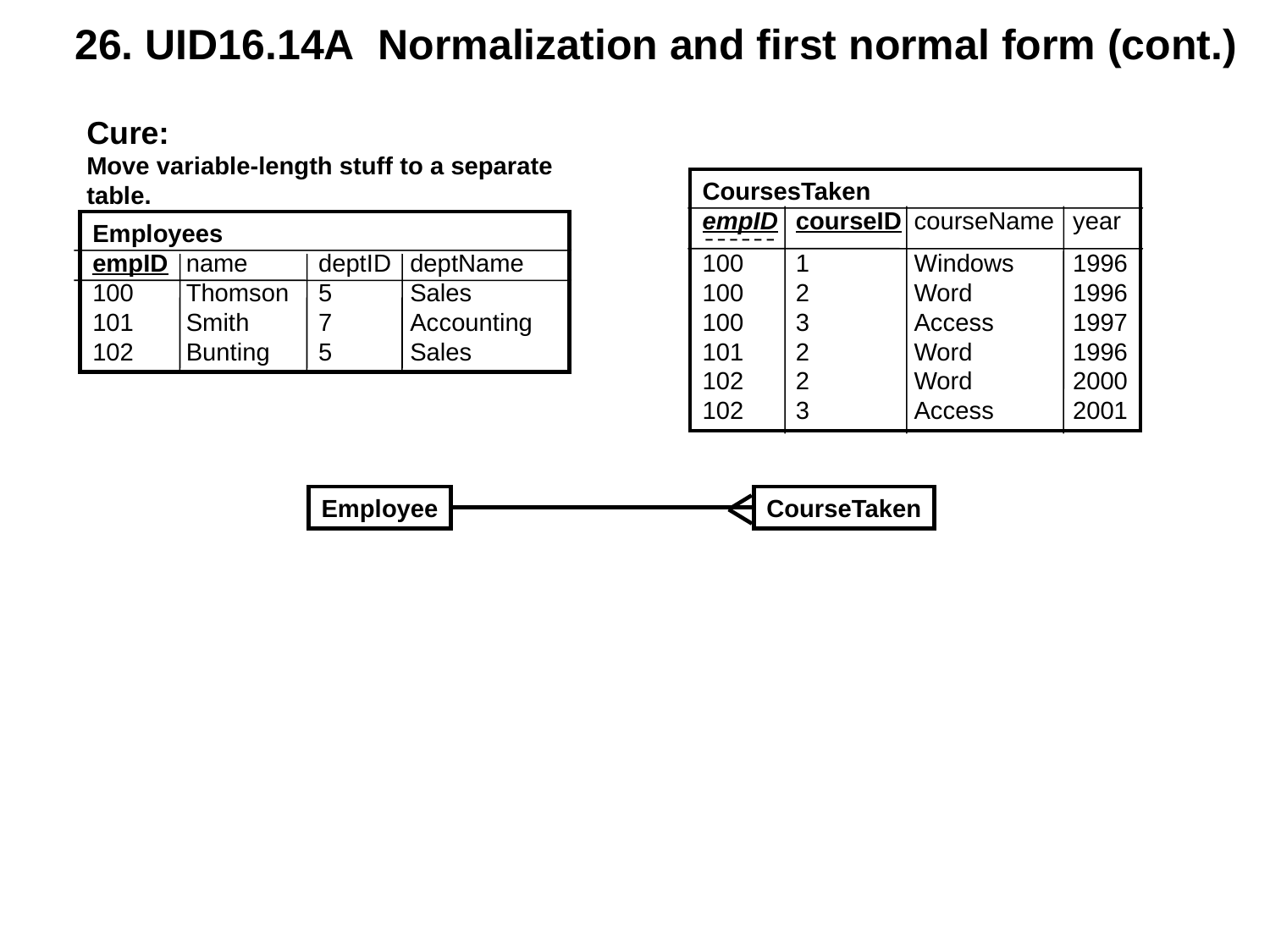

26. UID16.14A  Normalization and first normal form (cont.)
Cure:
Move variable-length stuff to a separate table.
CoursesTaken
empID	courseID	courseName	year
100	1	Windows	1996
100	2	Word	1996
100	3	Access	1997
101	2	Word	1996
102	2	Word	2000
102	3	Access	2001

Employees
empID	name	deptID	deptName
100	Thomson	5	Sales
101	Smith	7	Accounting
102	Bunting	5	Sales

Employee
CourseTaken